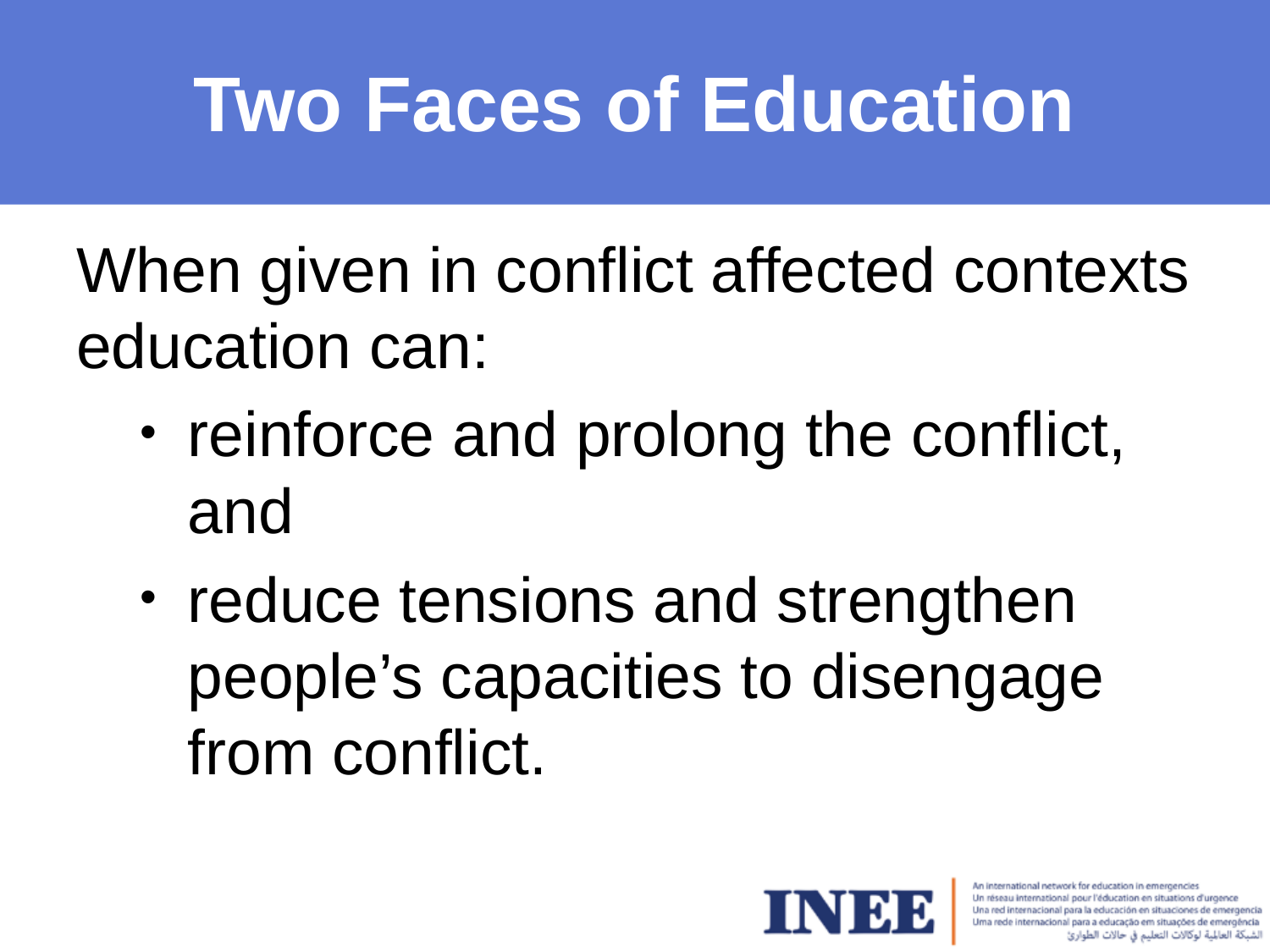

# Two Faces of Education
When given in conflict affected contexts education can:
reinforce and prolong the conflict, and
reduce tensions and strengthen people’s capacities to disengage from conflict.